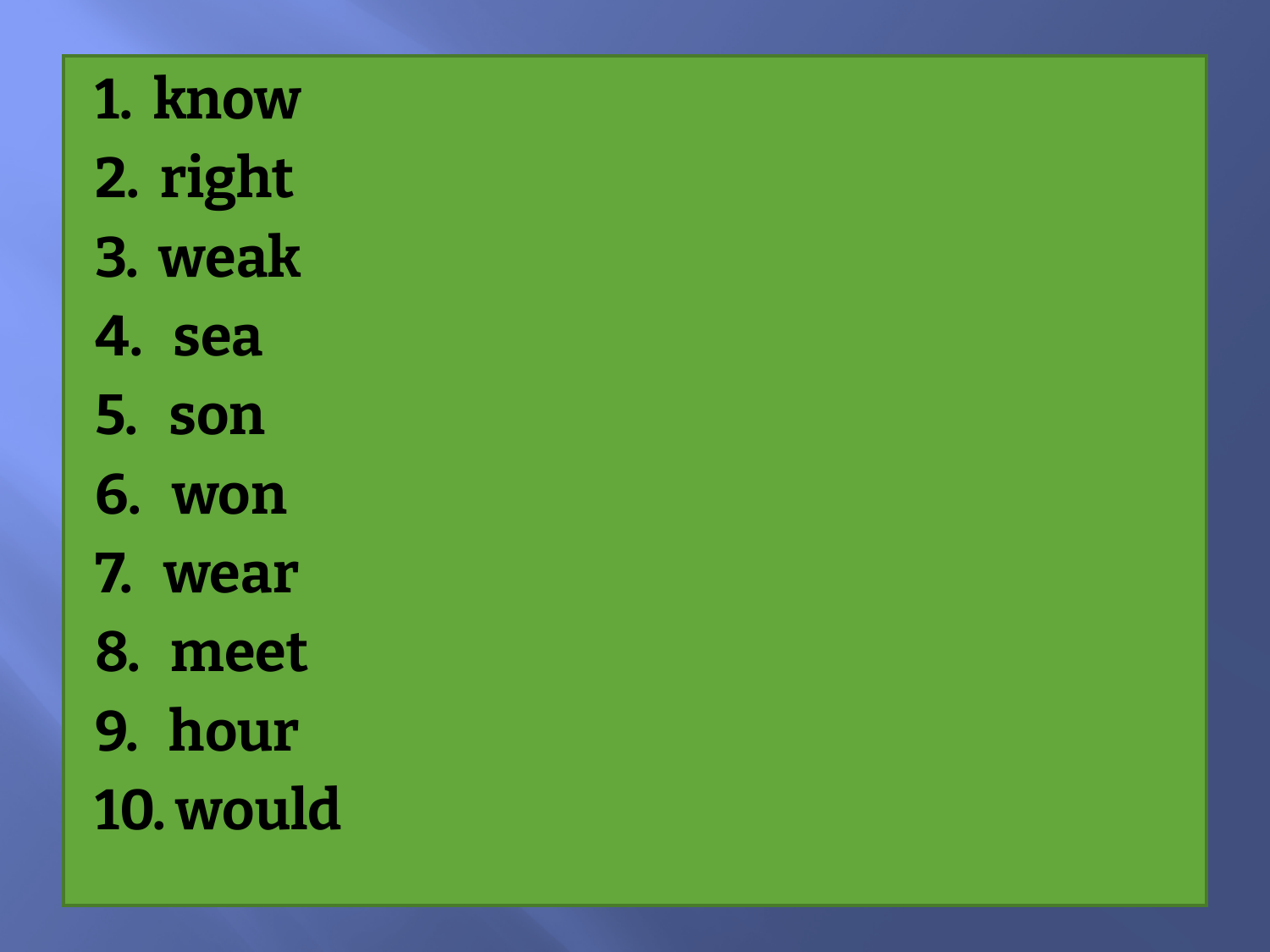

1.  know
2.  right
3.  weak
4.   sea
5.   son
6.   won
7.   wear
8.   meet
9.   hour
10. would